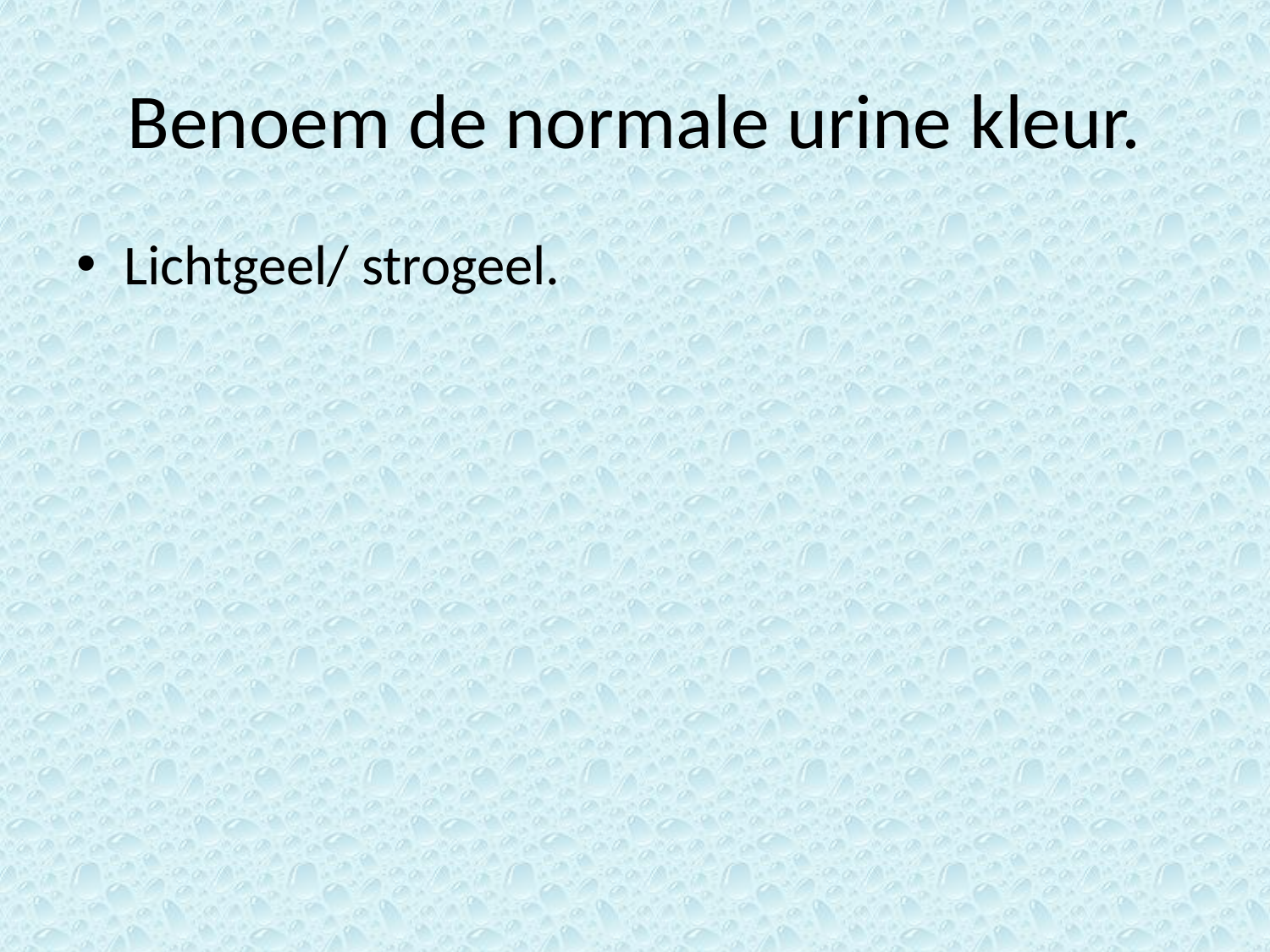

# Benoem de normale urine kleur.
Lichtgeel/ strogeel.